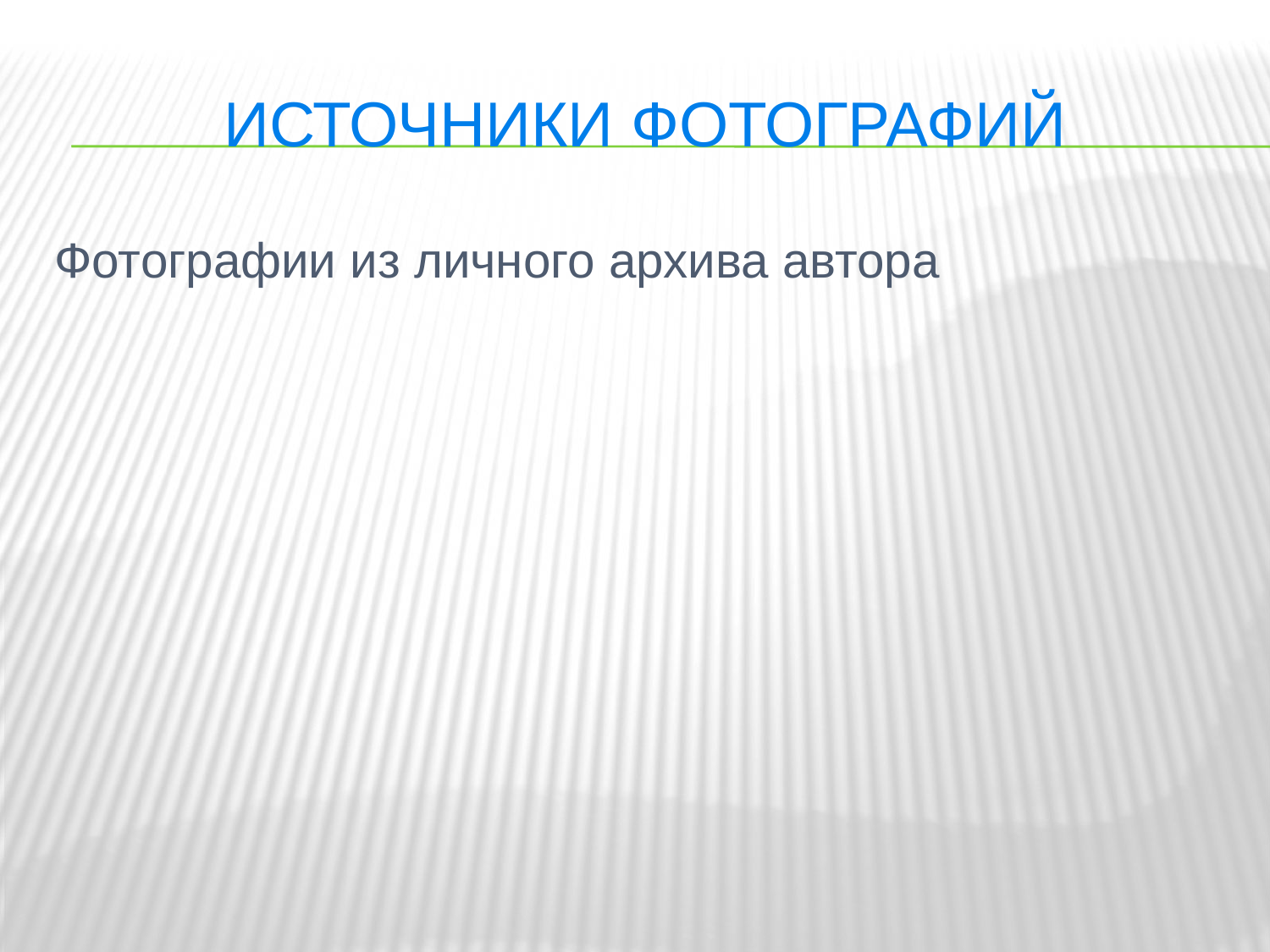

# Источники фотографий
Фотографии из личного архива автора